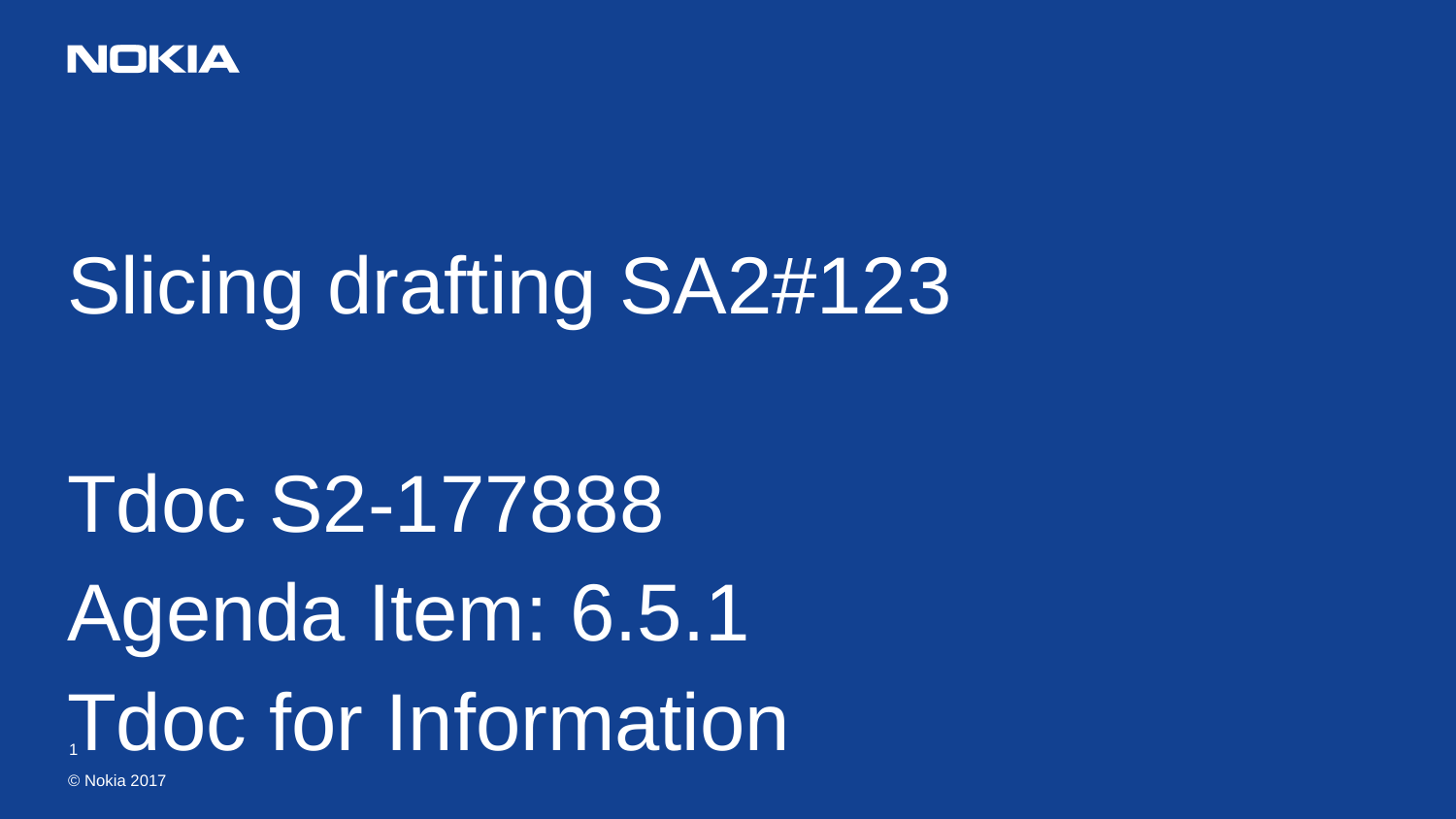

Slicing drafting SA2#123

Tdoc S2-177888
Agenda Item: 6.5.1
Tdoc for Information